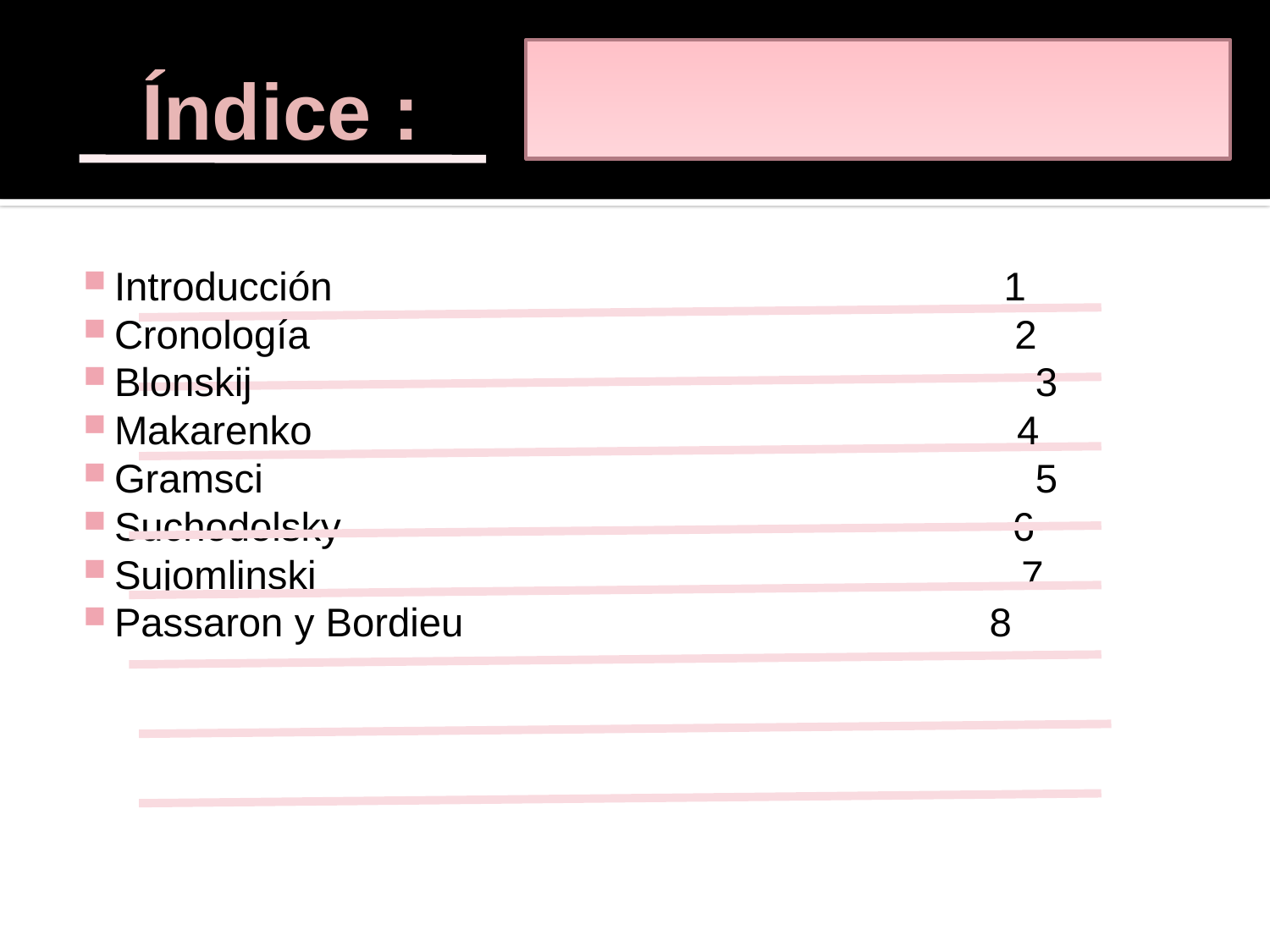

# Índice :

Introducción                                                            1
Cronología                                                               2
Blonskij                                                                      3
Makarenko                                                               4
Gramsci                                                                     5
Suchodolsky                                                            6
Sujomlinski                                                               7
Passaron y Bordieu                                               8